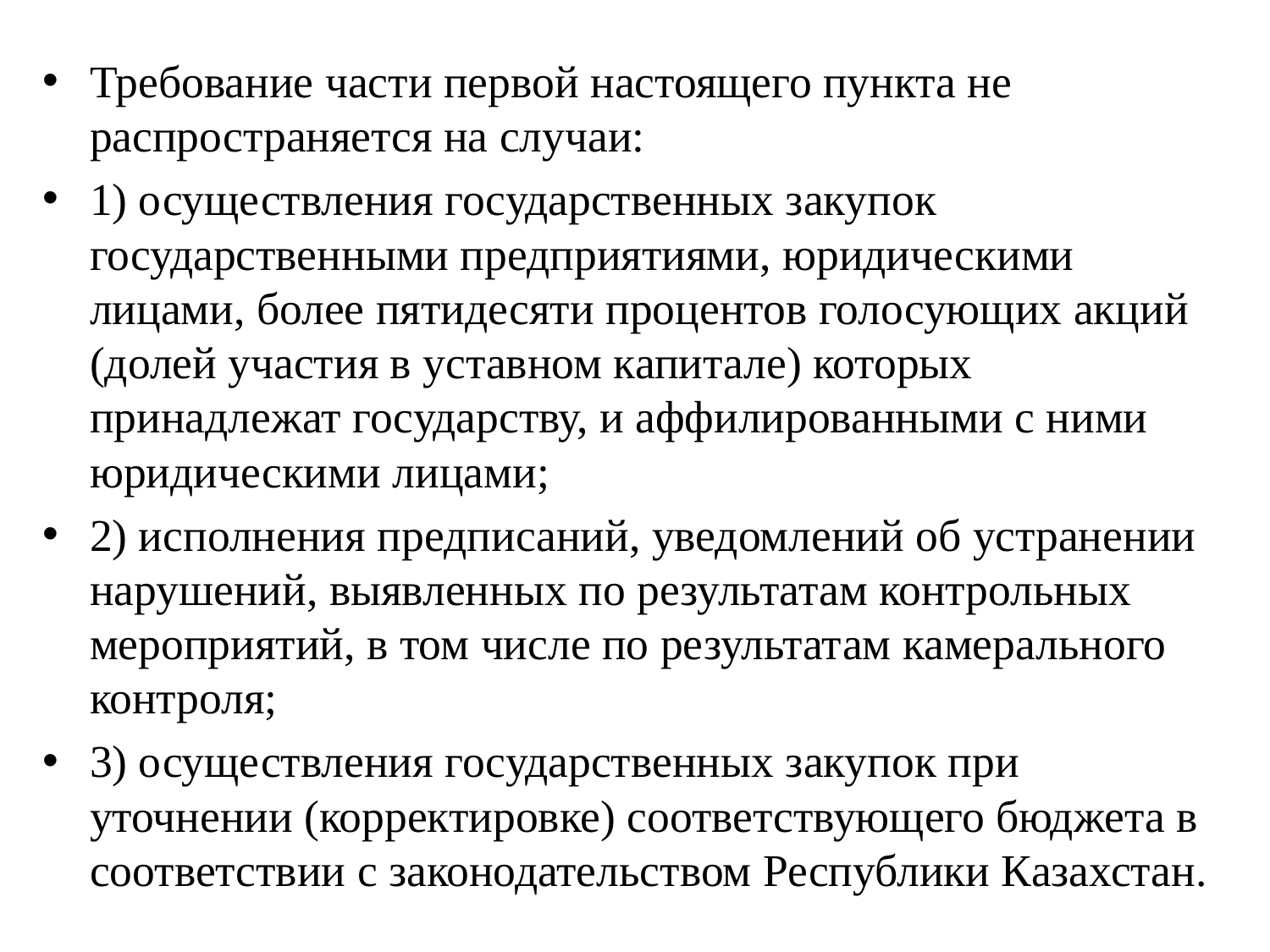

Требование части первой настоящего пункта не распространяется на случаи:
1) осуществления государственных закупок государственными предприятиями, юридическими лицами, более пятидесяти процентов голосующих акций (долей участия в уставном капитале) которых принадлежат государству, и аффилированными с ними юридическими лицами;
2) исполнения предписаний, уведомлений об устранении нарушений, выявленных по результатам контрольных мероприятий, в том числе по результатам камерального контроля;
3) осуществления государственных закупок при уточнении (корректировке) соответствующего бюджета в соответствии с законодательством Республики Казахстан.